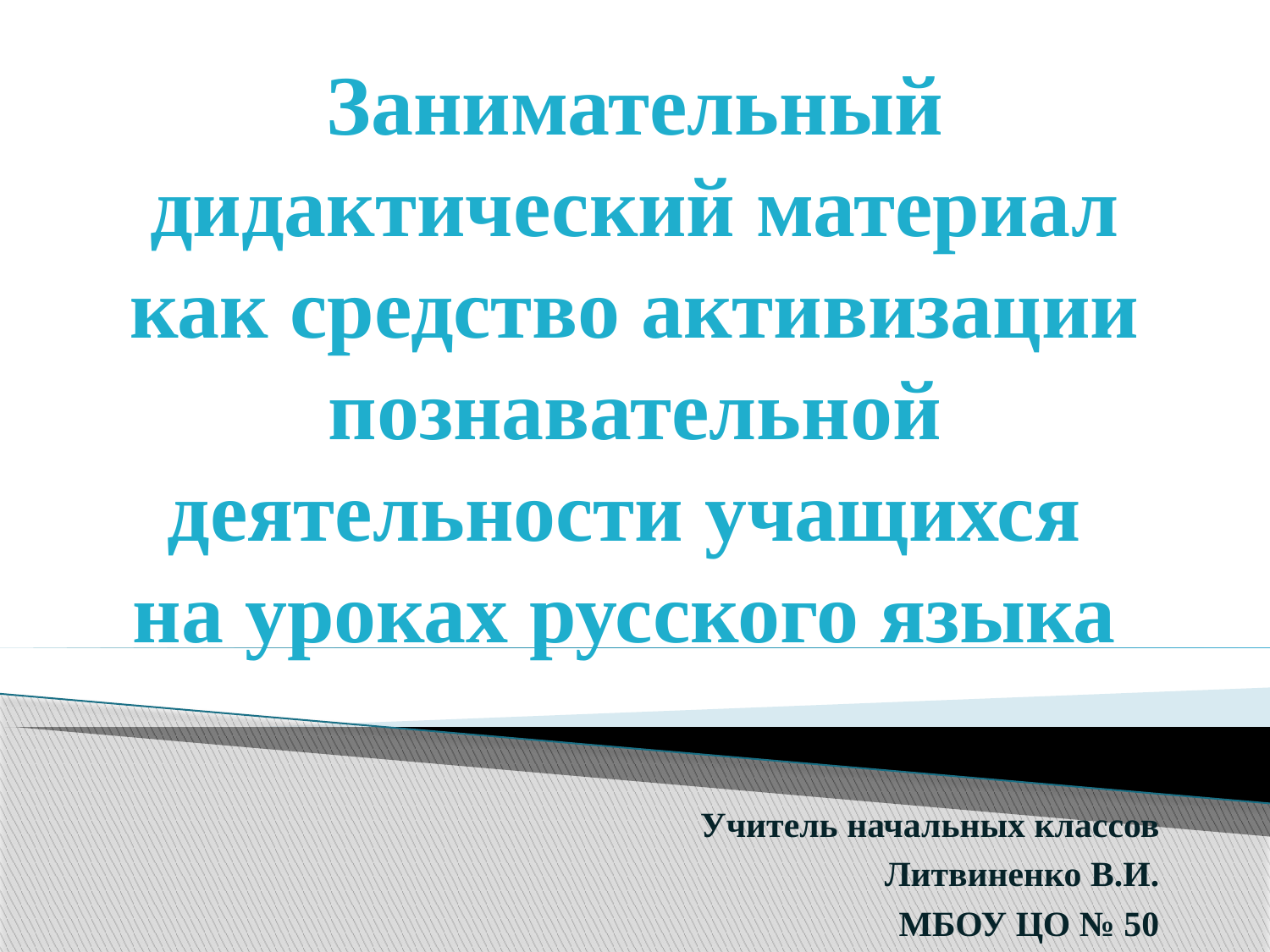

# Занимательный дидактический материал как средство активизации познавательной деятельности учащихся на уроках русского языка
Учитель начальных классов
Литвиненко В.И.
МБОУ ЦО № 50